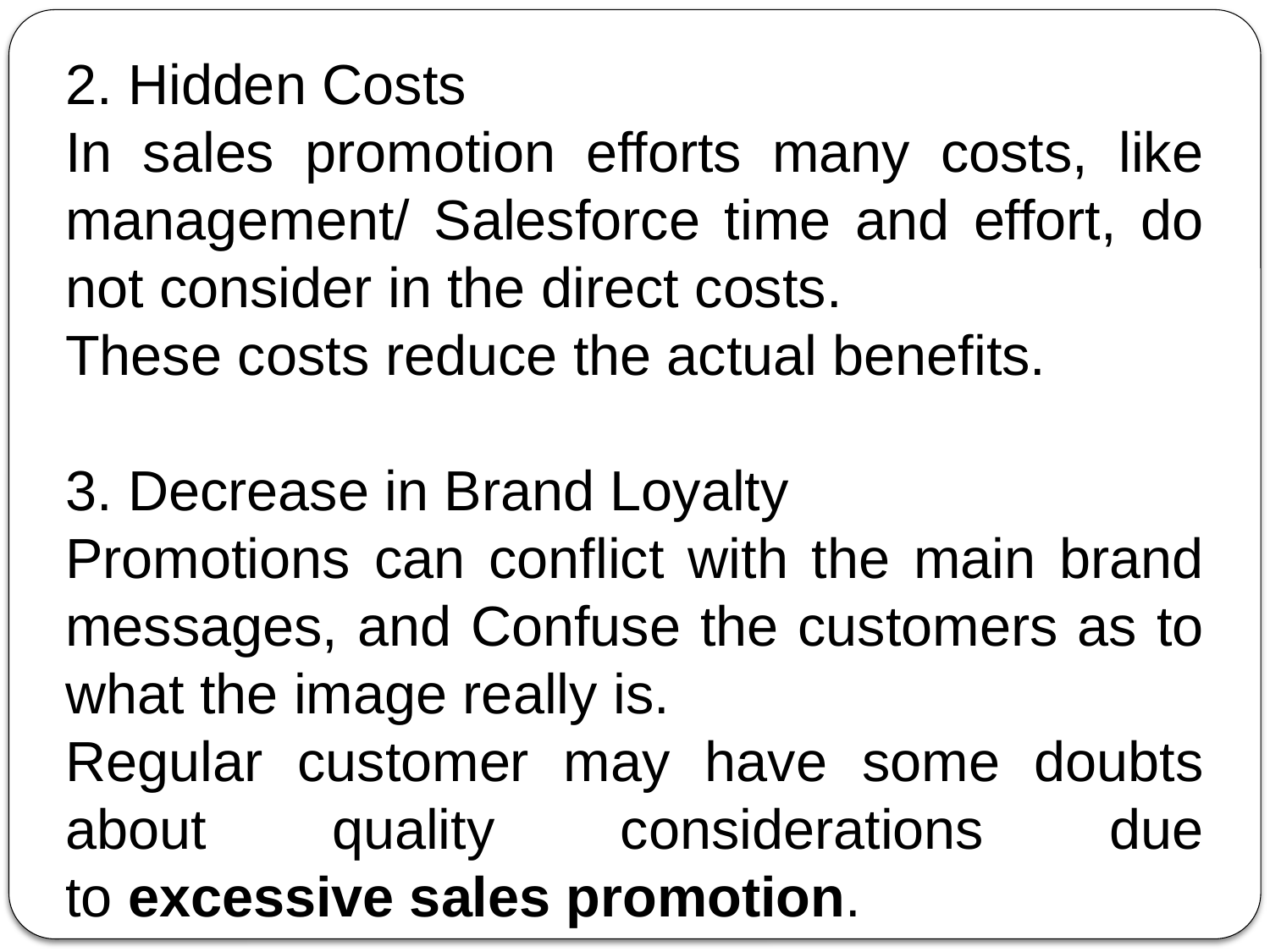

2. Hidden Costs
In sales promotion efforts many costs, like management/ Salesforce time and effort, do not consider in the direct costs.
These costs reduce the actual benefits.

3. Decrease in Brand Loyalty
Promotions can conflict with the main brand messages, and Confuse the customers as to what the image really is.
Regular customer may have some doubts about quality considerations due to excessive sales promotion.